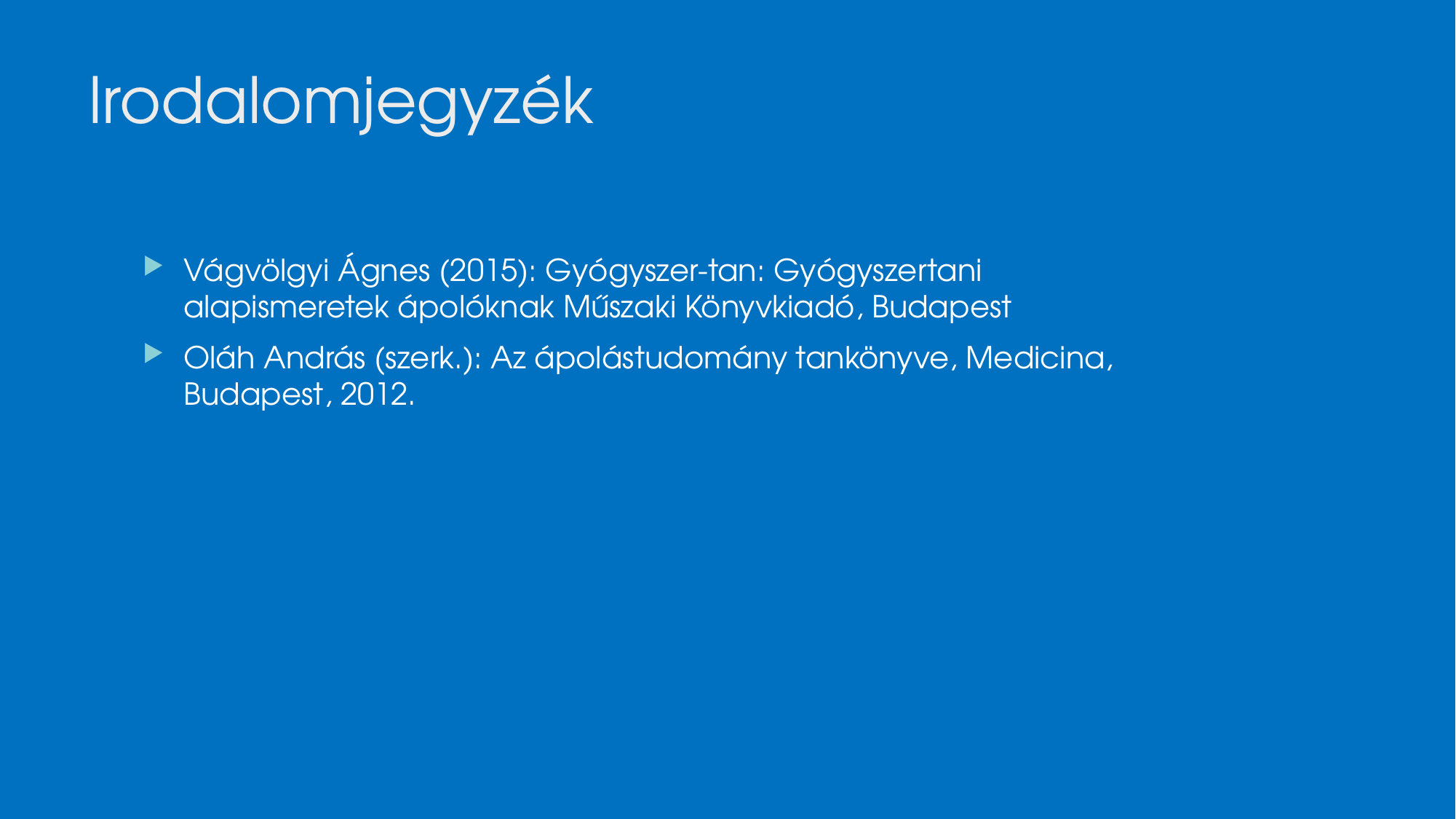

# Irodalomjegyzék
Vágvölgyi Ágnes (2015): Gyógyszer-tan: Gyógyszertani alapismeretek ápolóknak Műszaki Könyvkiadó, Budapest
Oláh András (szerk.): Az ápolástudomány tankönyve, Medicina, Budapest, 2012.